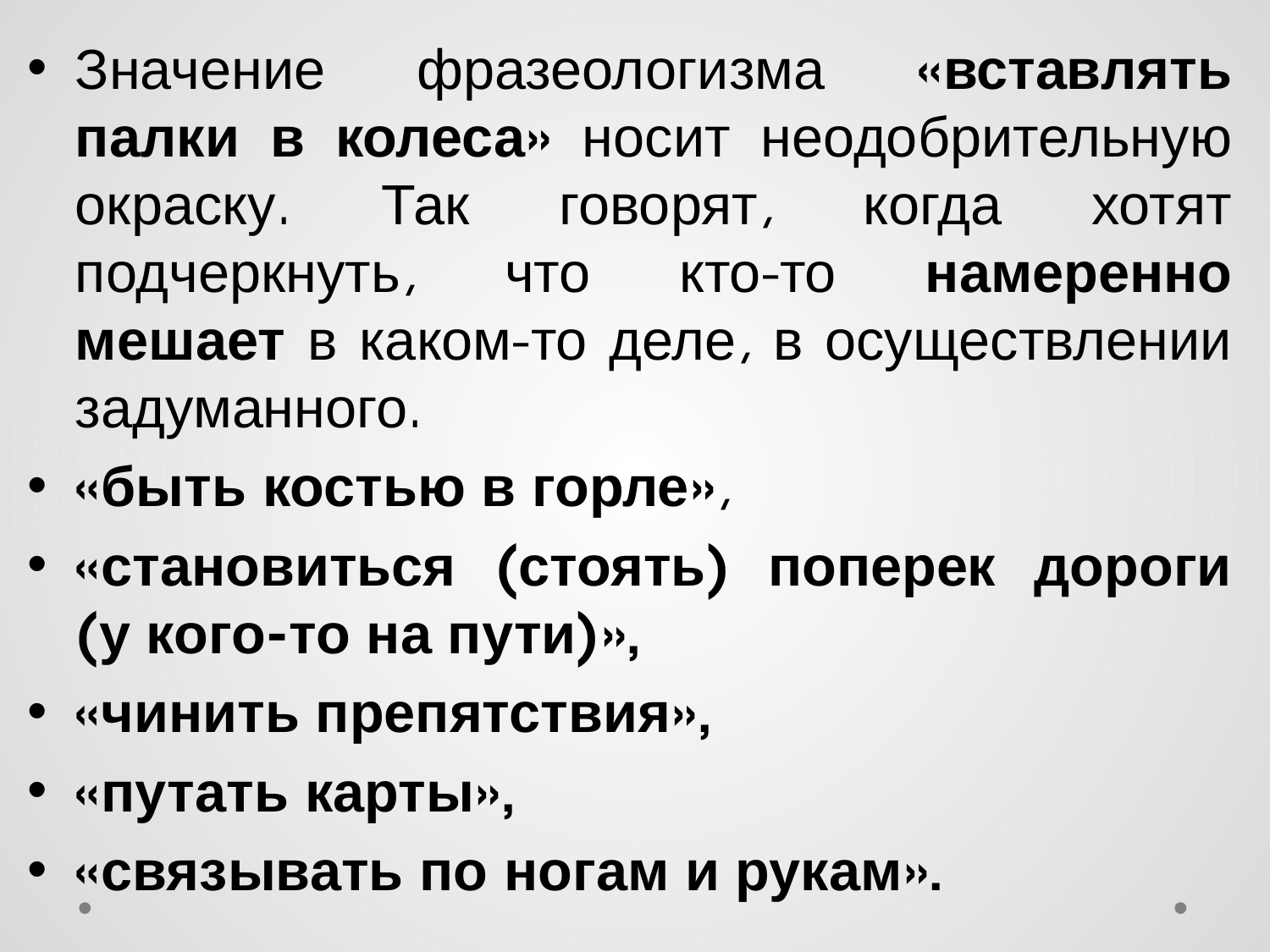

#
Значение фразеологизма «вставлять палки в колеса» носит неодобрительную окраску. Так говорят, когда хотят подчеркнуть, что кто-то намеренно мешает в каком-то деле, в осуществлении задуманного.
«быть костью в горле»,
«становиться (стоять) поперек дороги (у кого-то на пути)»,
«чинить препятствия»,
«путать карты»,
«связывать по ногам и рукам».